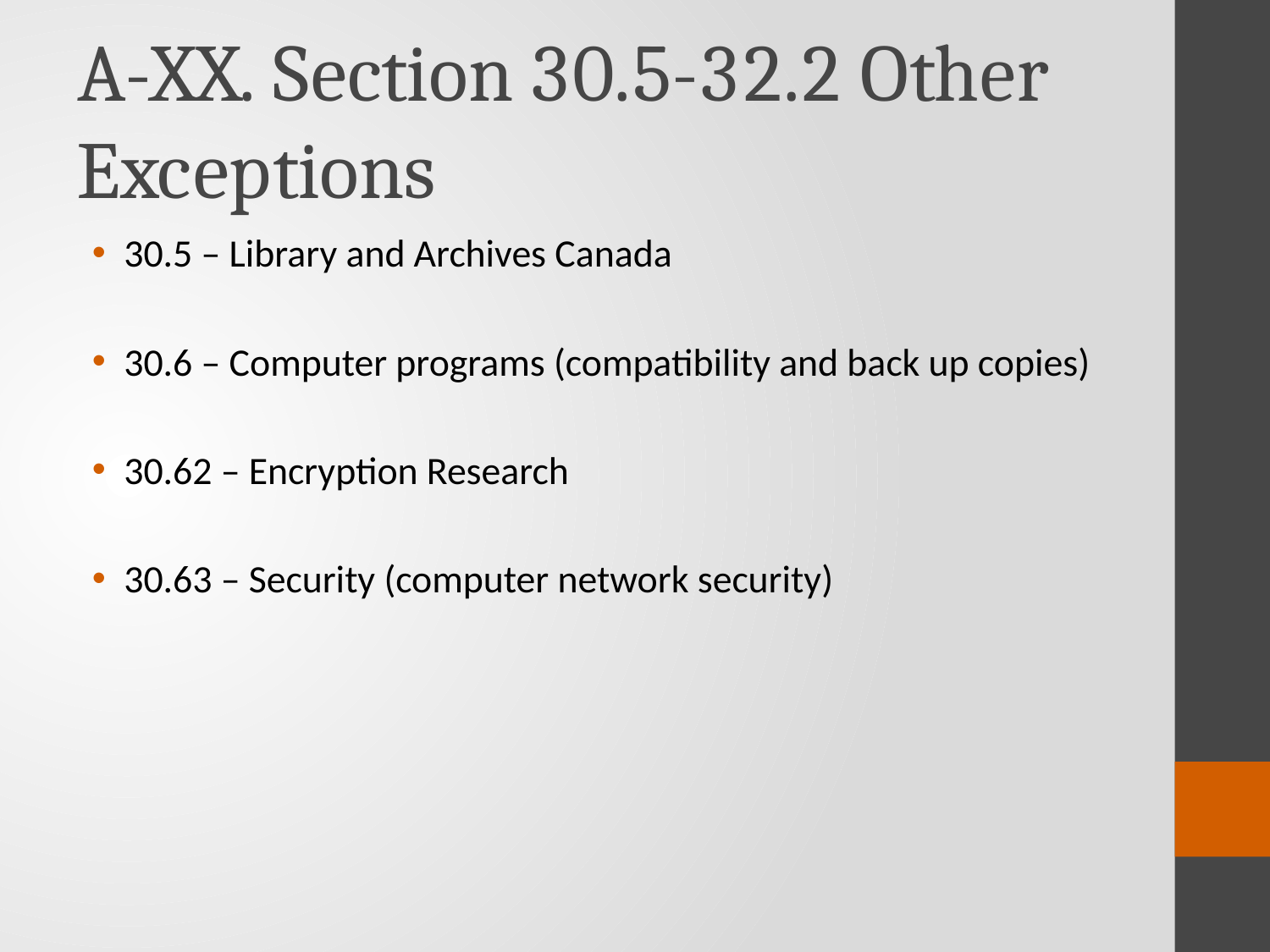

# A-XX. Section 30.5-32.2 Other Exceptions
30.5 – Library and Archives Canada

30.6 – Computer programs (compatibility and back up copies)

30.62 – Encryption Research

30.63 – Security (computer network security)